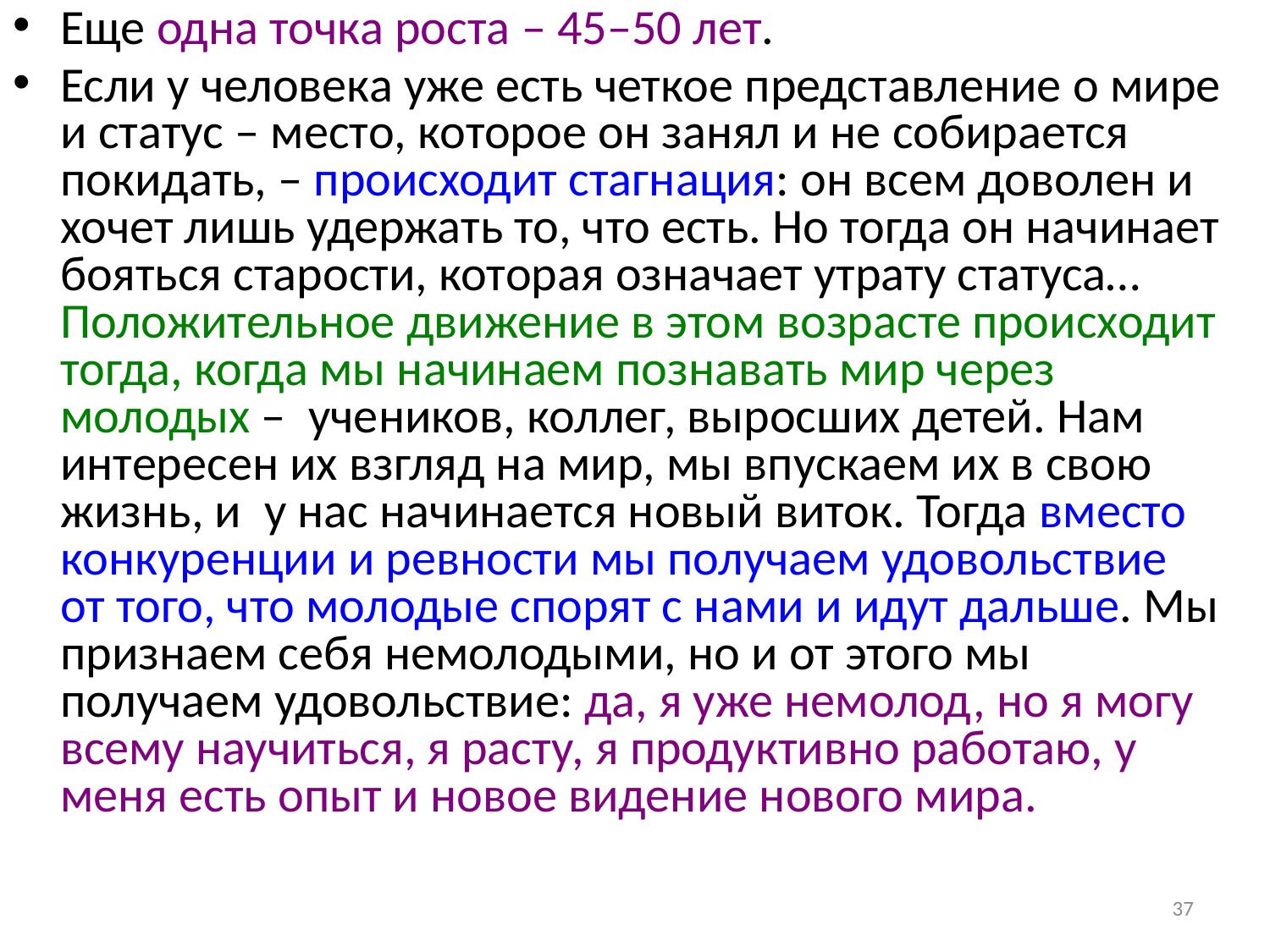

Еще одна точка роста – 45–50 лет.
Если у человека уже есть четкое представление о мире и статус – место, которое он занял и не собирается покидать, – происходит стагнация: он всем доволен и хочет лишь удержать то, что есть. Но тогда он начинает бояться старости, которая означает утрату статуса… Положительное движение в этом возрасте происходит тогда, когда мы начинаем познавать мир через молодых –  учеников, коллег, выросших детей. Нам интересен их взгляд на мир, мы впускаем их в свою жизнь, и  у нас начинается новый виток. Тогда вместо конкуренции и ревности мы получаем удовольствие от того, что молодые спорят с нами и идут дальше. Мы признаем себя немолодыми, но и от этого мы получаем удовольствие: да, я уже немолод, но я могу всему научиться, я расту, я продуктивно работаю, у меня есть опыт и новое видение нового мира.
37